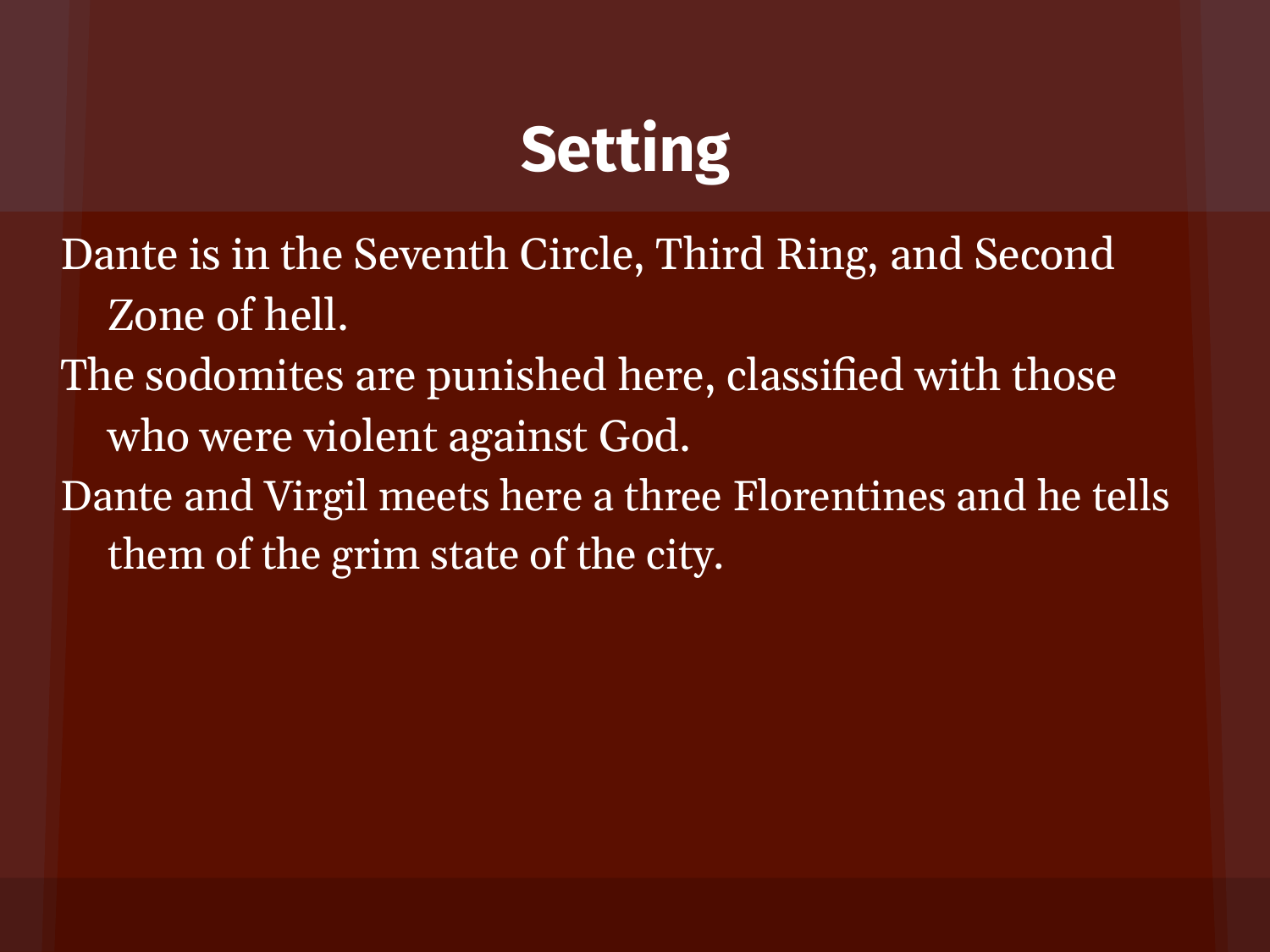

# Setting
Dante is in the Seventh Circle, Third Ring, and Second Zone of hell.
The sodomites are punished here, classified with those who were violent against God.
Dante and Virgil meets here a three Florentines and he tells them of the grim state of the city.